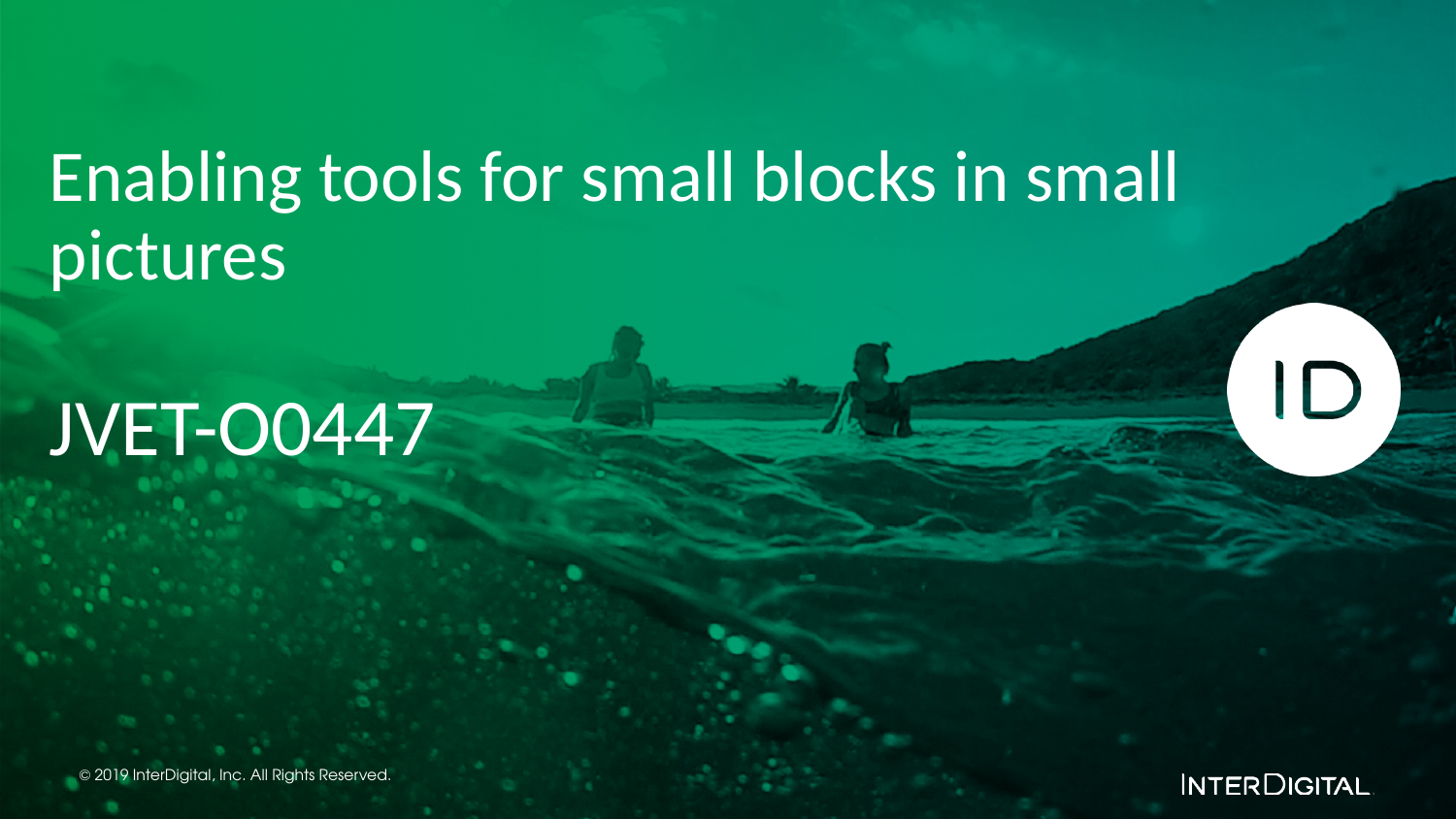

Enabling tools for small blocks in small pictures

JVET-O0447